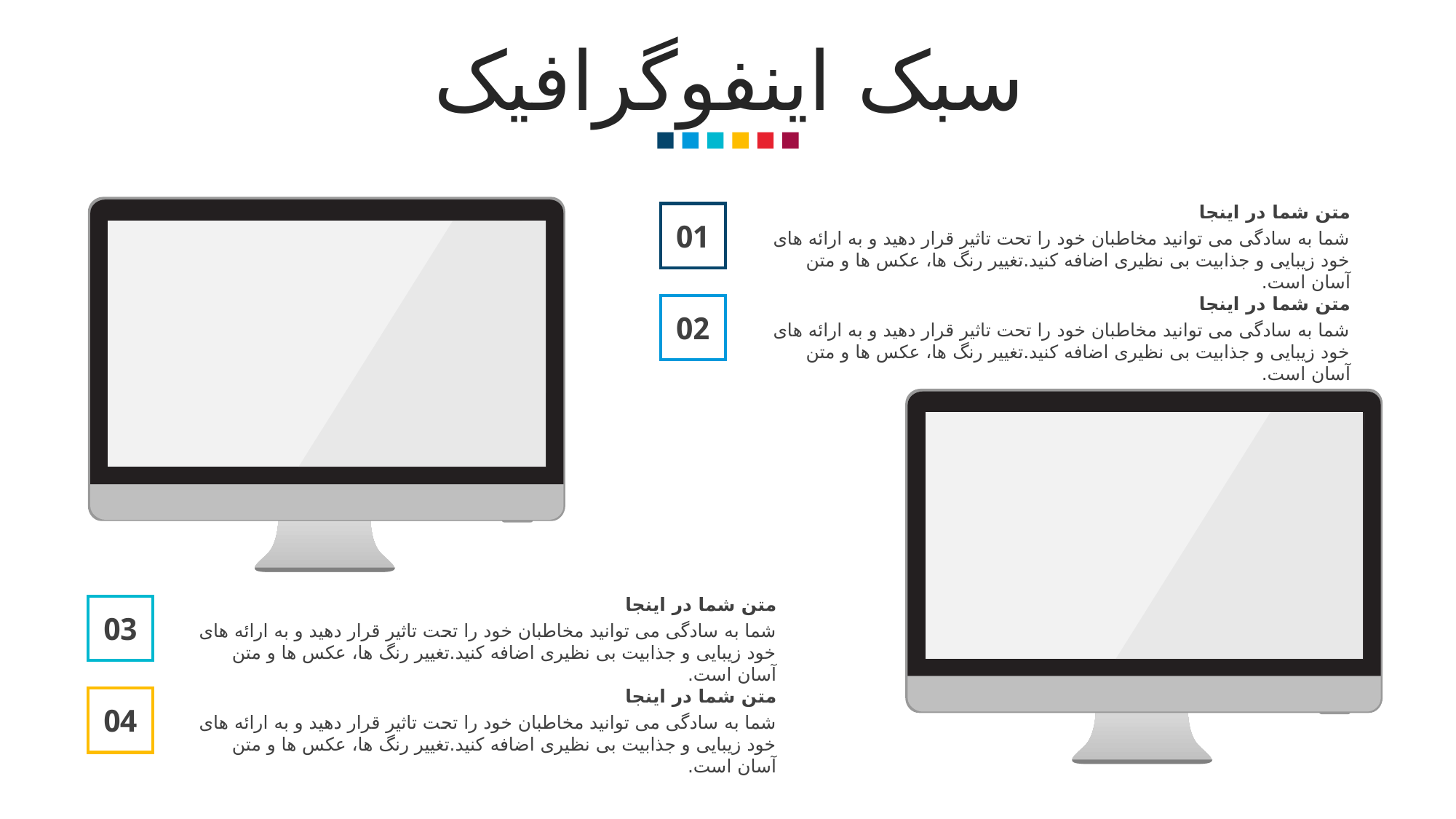

سبک اینفوگرافیک
متن شما در اینجا
شما به سادگی می توانید مخاطبان خود را تحت تاثیر قرار دهید و به ارائه های خود زیبایی و جذابیت بی نظیری اضافه کنید.تغییر رنگ ها، عکس ها و متن آسان است.

01
متن شما در اینجا
شما به سادگی می توانید مخاطبان خود را تحت تاثیر قرار دهید و به ارائه های خود زیبایی و جذابیت بی نظیری اضافه کنید.تغییر رنگ ها، عکس ها و متن آسان است.

02

متن شما در اینجا
شما به سادگی می توانید مخاطبان خود را تحت تاثیر قرار دهید و به ارائه های خود زیبایی و جذابیت بی نظیری اضافه کنید.تغییر رنگ ها، عکس ها و متن آسان است.

03
متن شما در اینجا
شما به سادگی می توانید مخاطبان خود را تحت تاثیر قرار دهید و به ارائه های خود زیبایی و جذابیت بی نظیری اضافه کنید.تغییر رنگ ها، عکس ها و متن آسان است.

04